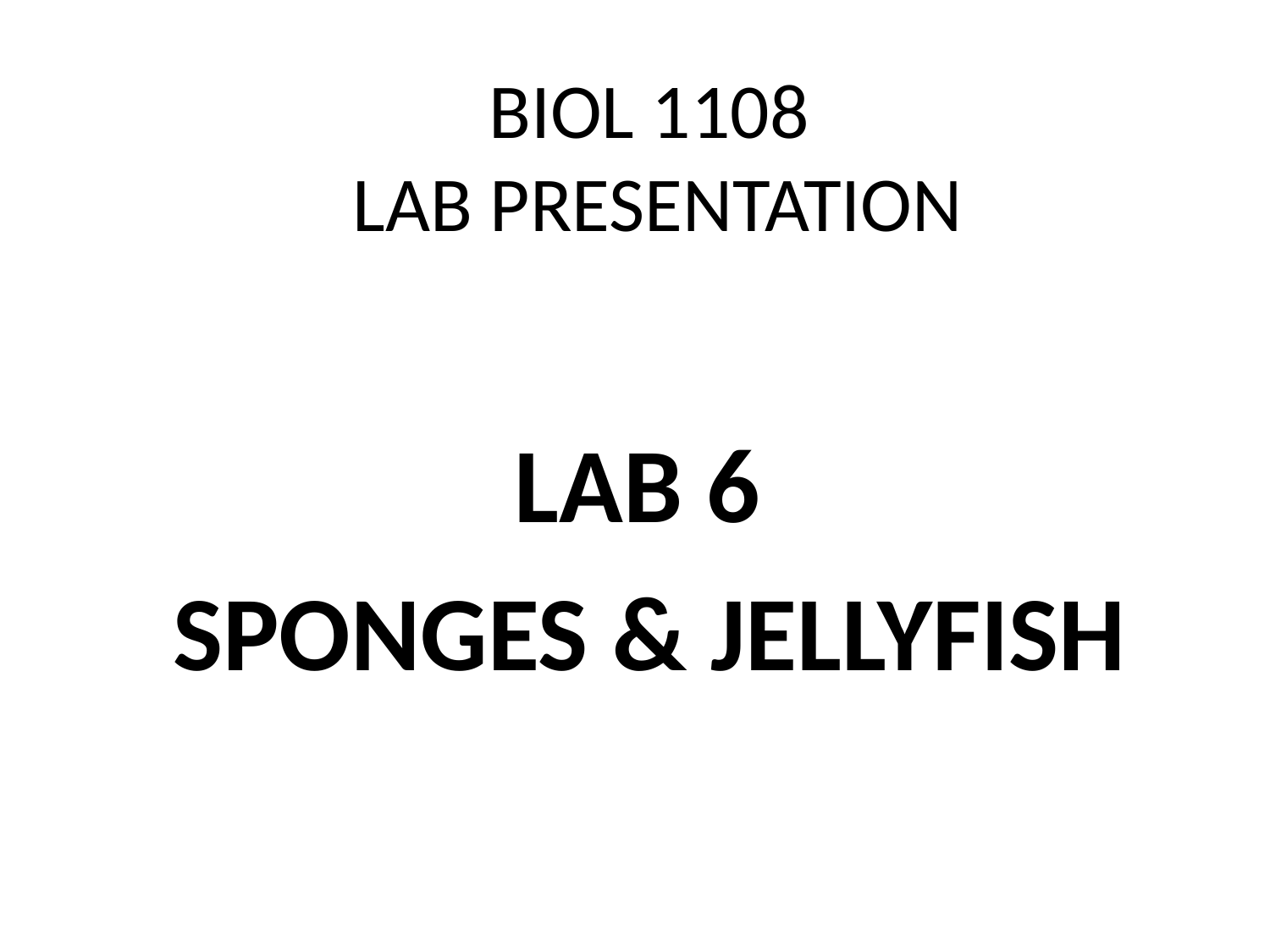

# BIOL 1108 LAB PRESENTATION
LAB 6
SPONGES & JELLYFISH